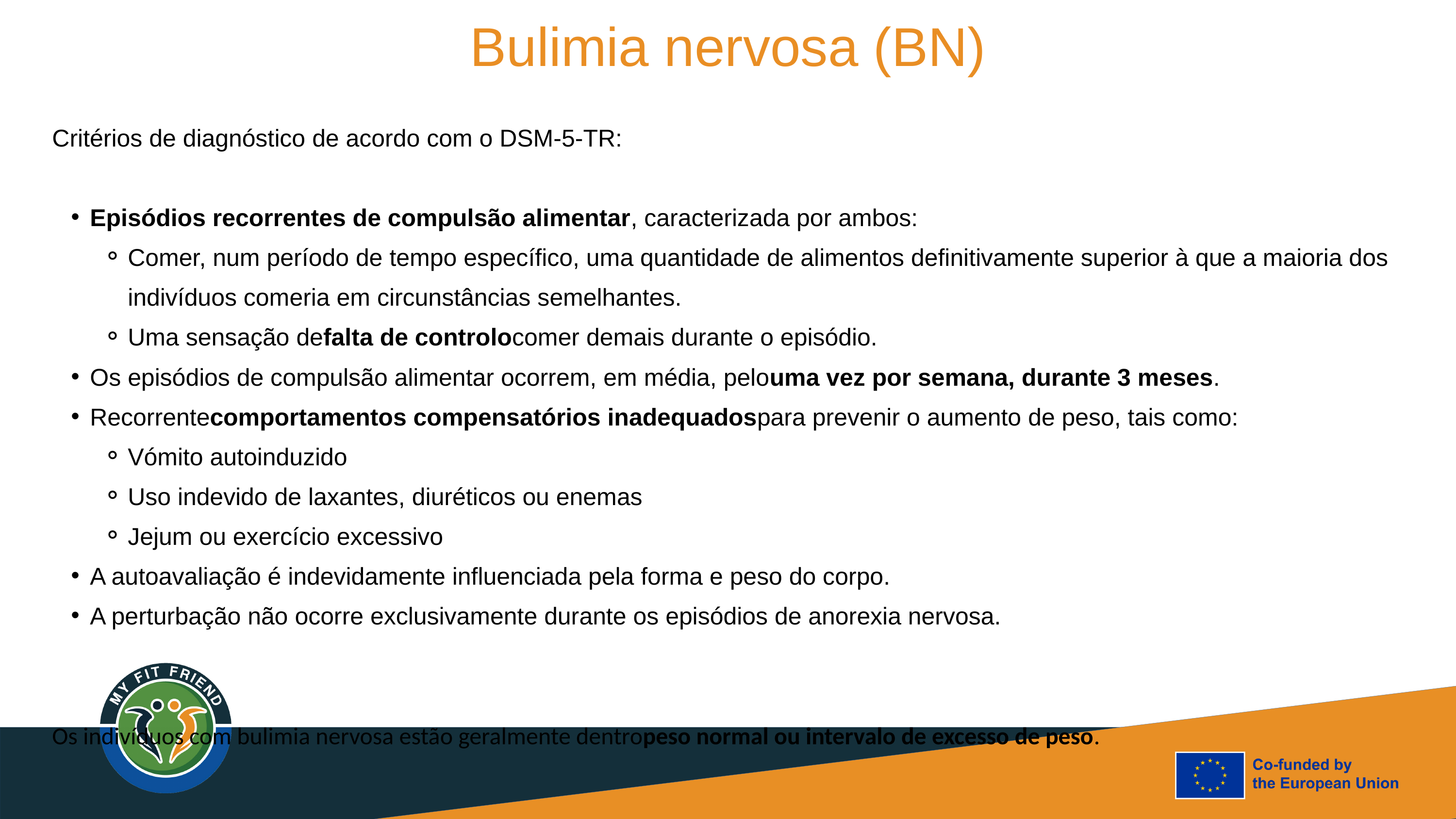

Bulimia nervosa (BN)
Critérios de diagnóstico de acordo com o DSM-5-TR:

Episódios recorrentes de compulsão alimentar, caracterizada por ambos:
Comer, num período de tempo específico, uma quantidade de alimentos definitivamente superior à que a maioria dos indivíduos comeria em circunstâncias semelhantes.
Uma sensação defalta de controlocomer demais durante o episódio.
Os episódios de compulsão alimentar ocorrem, em média, pelouma vez por semana, durante 3 meses.
Recorrentecomportamentos compensatórios inadequadospara prevenir o aumento de peso, tais como:
Vómito autoinduzido
Uso indevido de laxantes, diuréticos ou enemas
Jejum ou exercício excessivo
A autoavaliação é indevidamente influenciada pela forma e peso do corpo.
A perturbação não ocorre exclusivamente durante os episódios de anorexia nervosa.

Os indivíduos com bulimia nervosa estão geralmente dentropeso normal ou intervalo de excesso de peso.